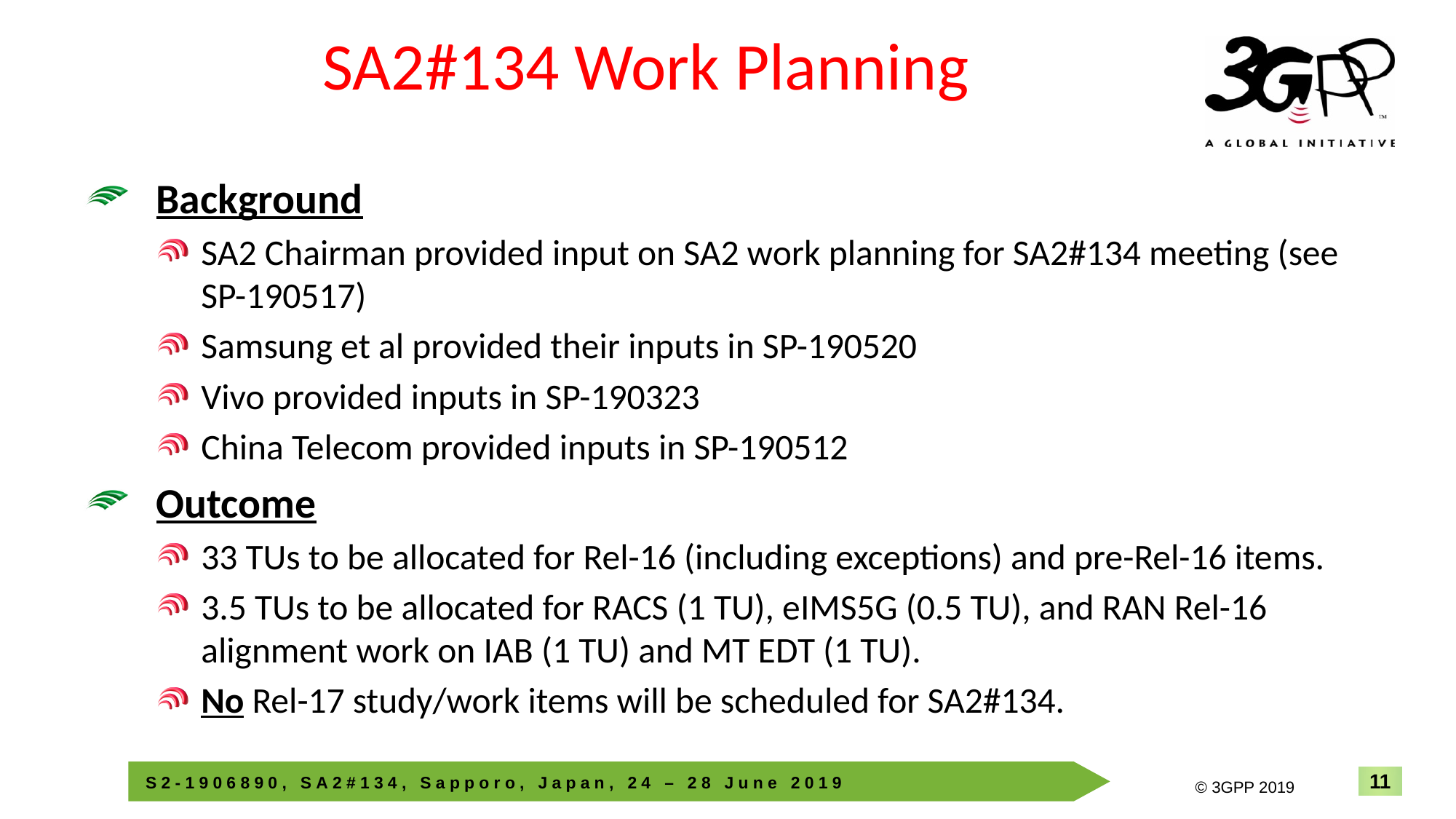

11
INTEL CONFIDENTIAL
# SA2#134 Work Planning
Background
SA2 Chairman provided input on SA2 work planning for SA2#134 meeting (see SP-190517)
Samsung et al provided their inputs in SP-190520
Vivo provided inputs in SP-190323
China Telecom provided inputs in SP-190512
Outcome
33 TUs to be allocated for Rel-16 (including exceptions) and pre-Rel-16 items.
3.5 TUs to be allocated for RACS (1 TU), eIMS5G (0.5 TU), and RAN Rel-16 alignment work on IAB (1 TU) and MT EDT (1 TU).
No Rel-17 study/work items will be scheduled for SA2#134.